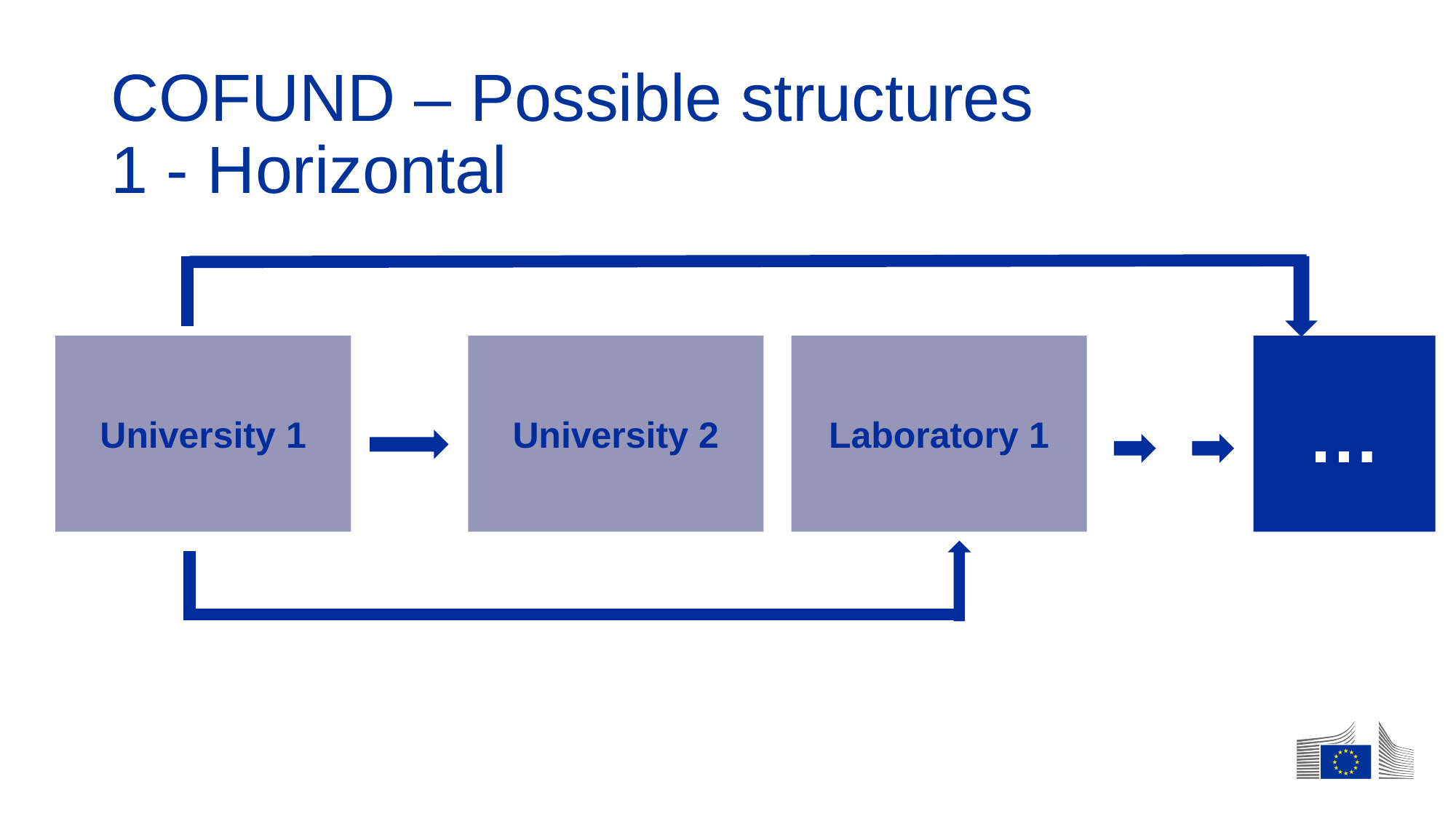

# COFUND – Possible structures 1 - Horizontal

University 2
Laboratory 1
…
University 1